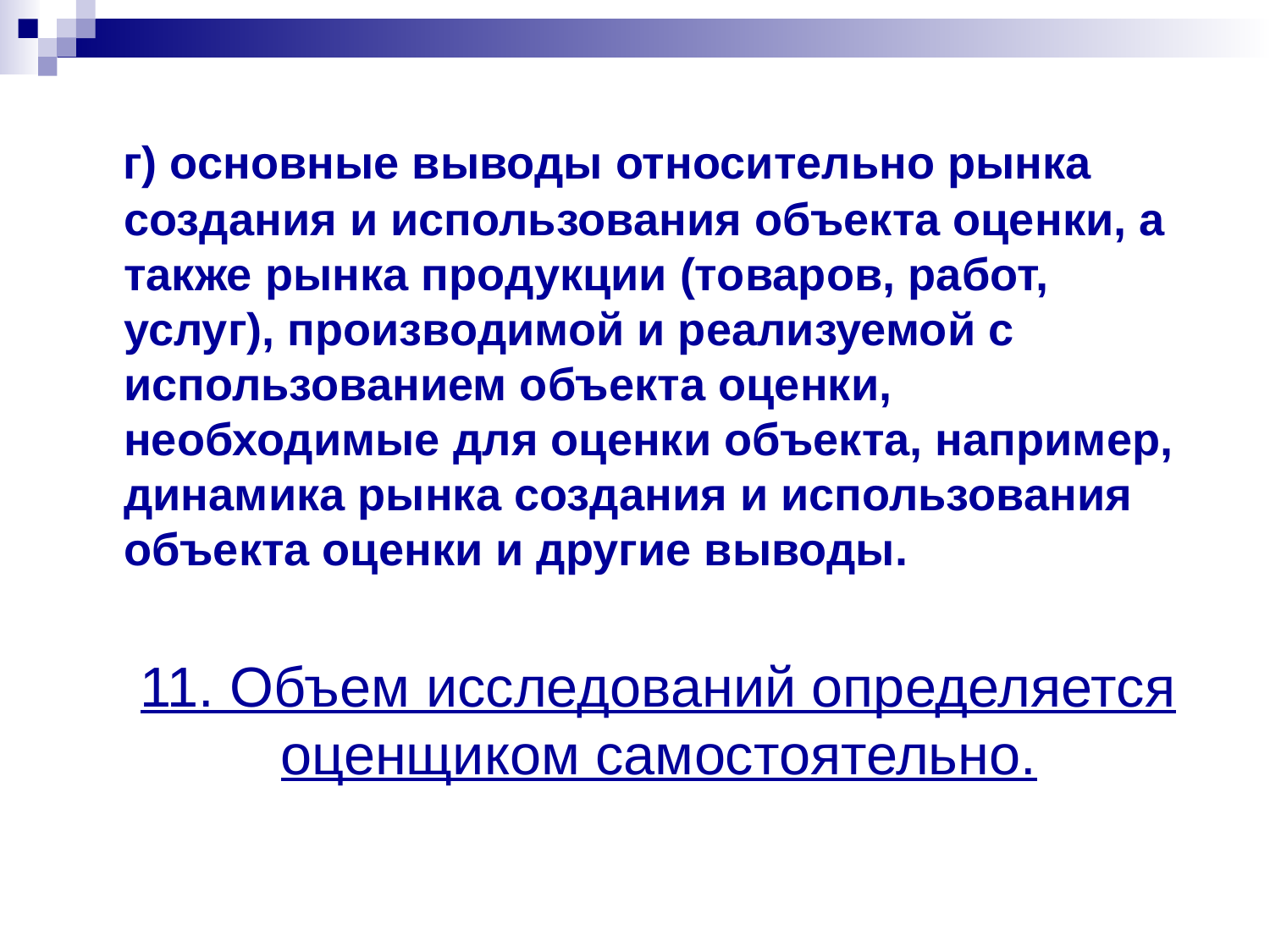

г) основные выводы относительно рынка создания и использования объекта оценки, а также рынка продукции (товаров, работ, услуг), производимой и реализуемой с использованием объекта оценки, необходимые для оценки объекта, например, динамика рынка создания и использования объекта оценки и другие выводы.

   11. Объем исследований определяется оценщиком самостоятельно.